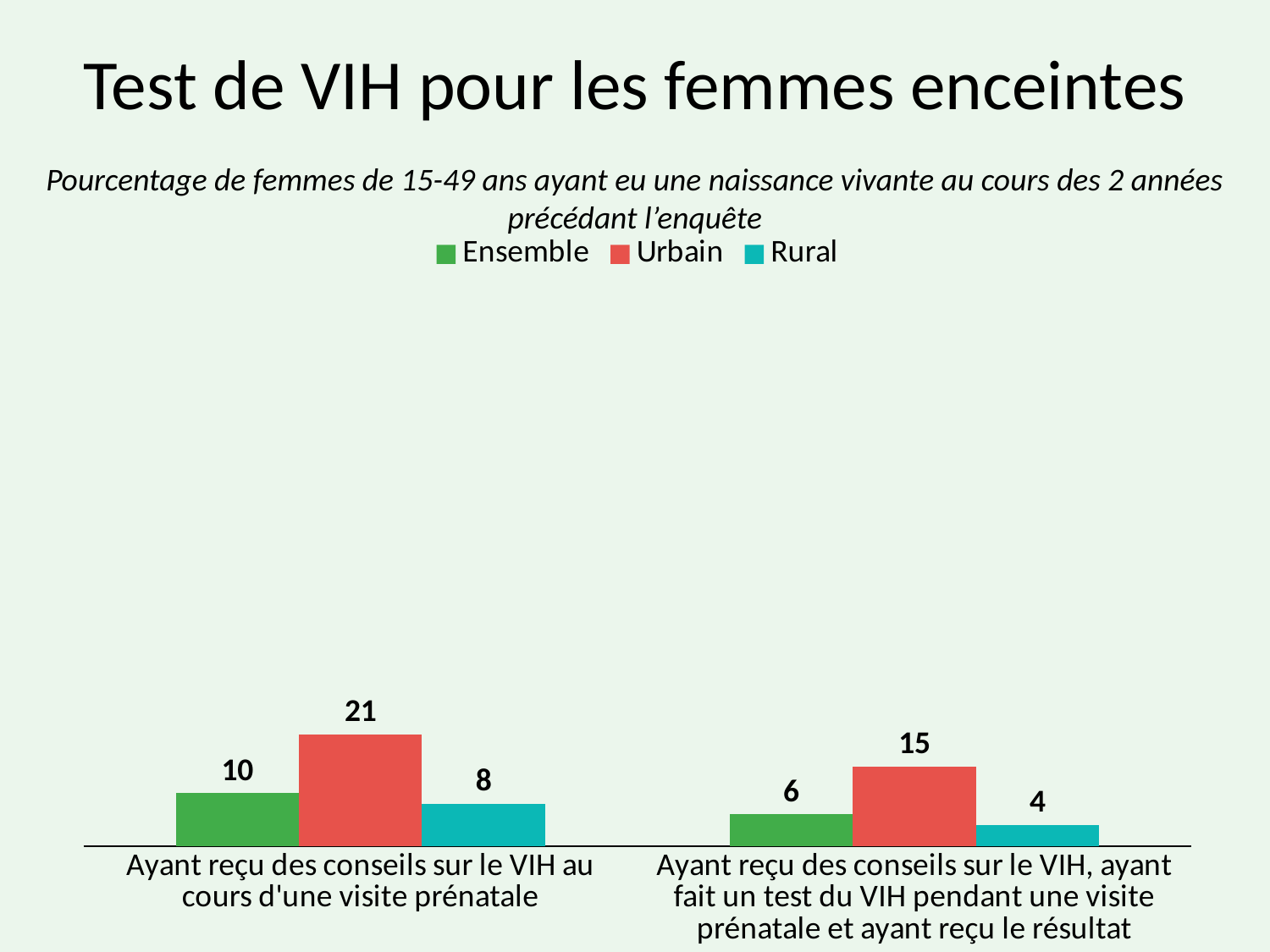

# Test de VIH pour les femmes enceintes
Pourcentage de femmes de 15-49 ans ayant eu une naissance vivante au cours des 2 années précédant l’enquête

### Chart

| Category | Ensemble | Urbain | Rural |
|---|---|---|---|
| Ayant reçu des conseils sur le VIH au cours d'une visite prénatale | 10.0 | 21.0 | 8.0 |
| Ayant reçu des conseils sur le VIH, ayant fait un test du VIH pendant une visite prénatale et ayant reçu le résultat | 6.0 | 15.0 | 4.0 |